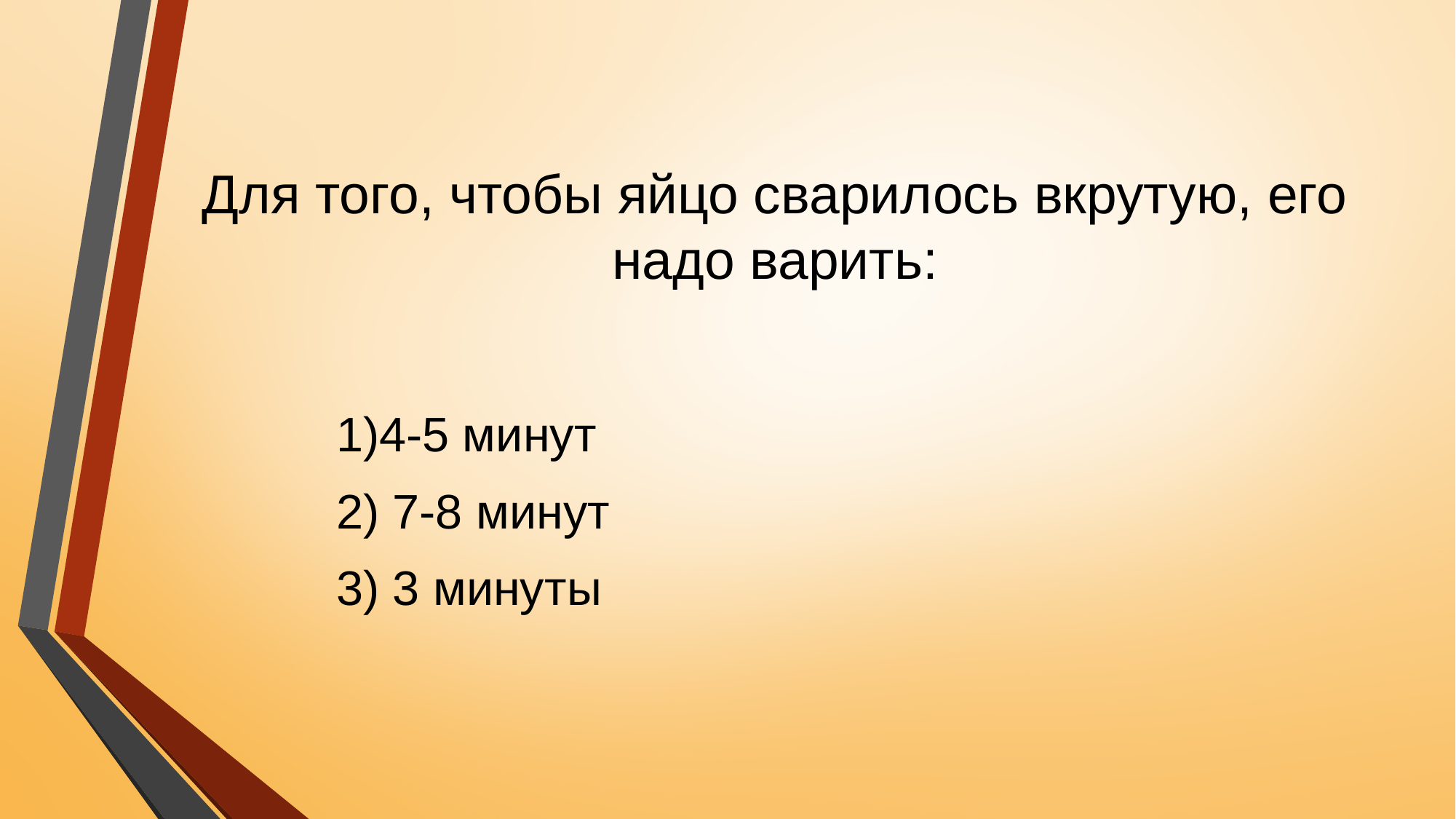

# Для того, чтобы яйцо сварилось вкрутую, его надо варить:
1)4-5 минут
2) 7-8 минут
3) 3 минуты